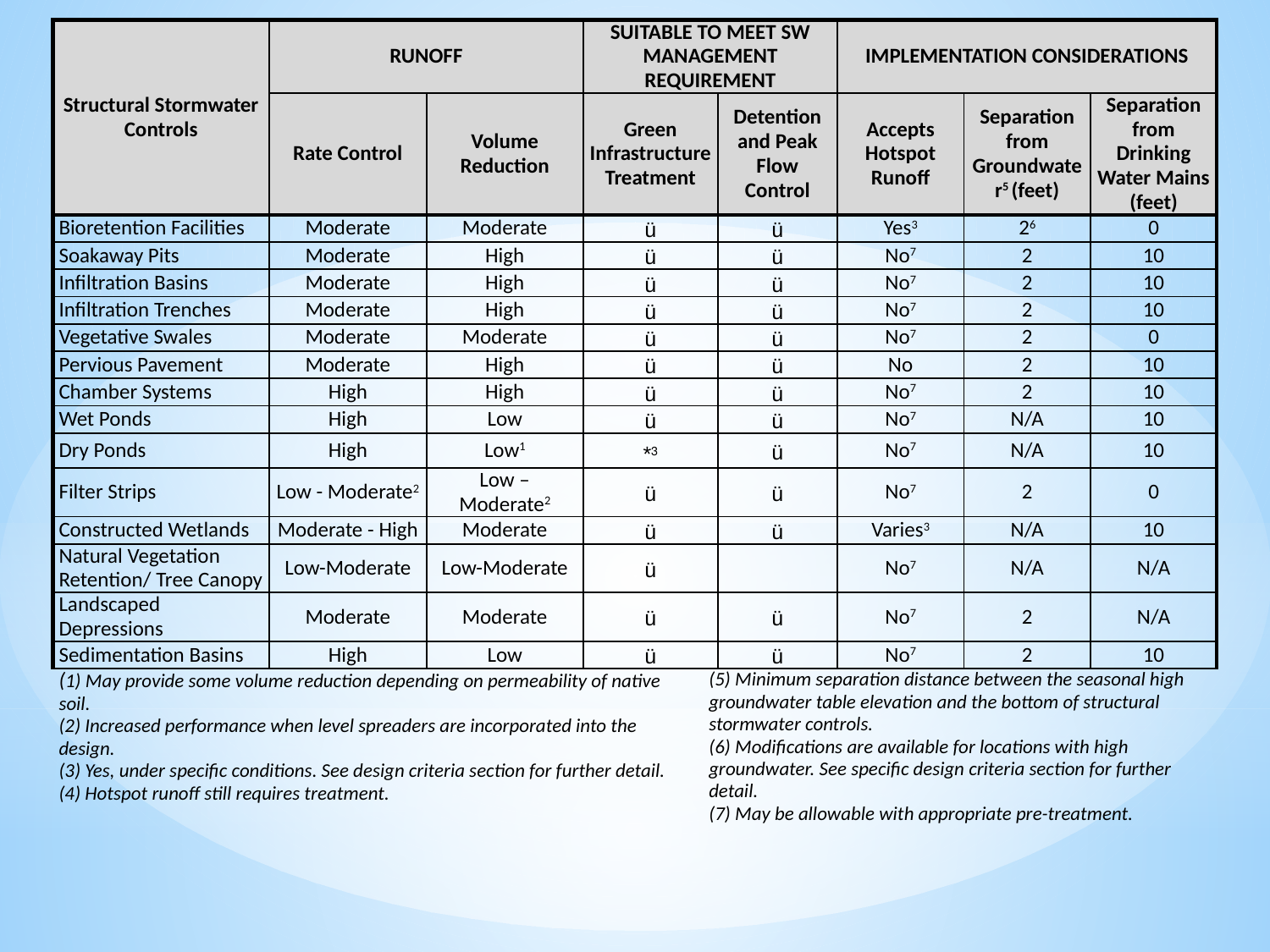

| Structural Stormwater Controls | RUNOFF |  | SUITABLE TO MEET SW MANAGEMENT REQUIREMENT |  |  | IMPLEMENTATION CONSIDERATIONS |  |  |
| --- | --- | --- | --- | --- | --- | --- | --- | --- |
|  | Rate Control | Volume Reduction | Green Infrastructure Treatment |  | Detention and Peak Flow Control | Accepts Hotspot Runoff | Separation from Groundwater5 (feet) | Separation from Drinking Water Mains (feet) |
| Bioretention Facilities | Moderate | Moderate | ü |  | ü | Yes3 | 26 | 0 |
| Soakaway Pits | Moderate | High | ü |  | ü | No7 | 2 | 10 |
| Infiltration Basins | Moderate | High | ü |  | ü | No7 | 2 | 10 |
| Infiltration Trenches | Moderate | High | ü |  | ü | No7 | 2 | 10 |
| Vegetative Swales | Moderate | Moderate | ü |  | ü | No7 | 2 | 0 |
| Pervious Pavement | Moderate | High | ü |  | ü | No | 2 | 10 |
| Chamber Systems | High | High | ü |  | ü | No7 | 2 | 10 |
| Wet Ponds | High | Low | ü |  | ü | No7 | N/A | 10 |
| Dry Ponds | High | Low1 | \*3 |  | ü | No7 | N/A | 10 |
| Filter Strips | Low - Moderate2 | Low – Moderate2 | ü |  | ü | No7 | 2 | 0 |
| Constructed Wetlands | Moderate - High | Moderate | ü |  | ü | Varies3 | N/A | 10 |
| Natural Vegetation Retention/ Tree Canopy | Low-Moderate | Low-Moderate | ü |  |  | No7 | N/A | N/A |
| Landscaped Depressions | Moderate | Moderate | ü |  | ü | No7 | 2 | N/A |
| Sedimentation Basins | High | Low | ü |  | ü | No7 | 2 | 10 |
| (1) May provide some volume reduction depending on permeability of native soil. (2) Increased performance when level spreaders are incorporated into the design. (3) Yes, under specific conditions. See design criteria section for further detail. (4) Hotspot runoff still requires treatment. |  |  |  | (5) Minimum separation distance between the seasonal high groundwater table elevation and the bottom of structural stormwater controls. (6) Modifications are available for locations with high groundwater. See specific design criteria section for further detail. (7) May be allowable with appropriate pre-treatment. |  |  |  |  |